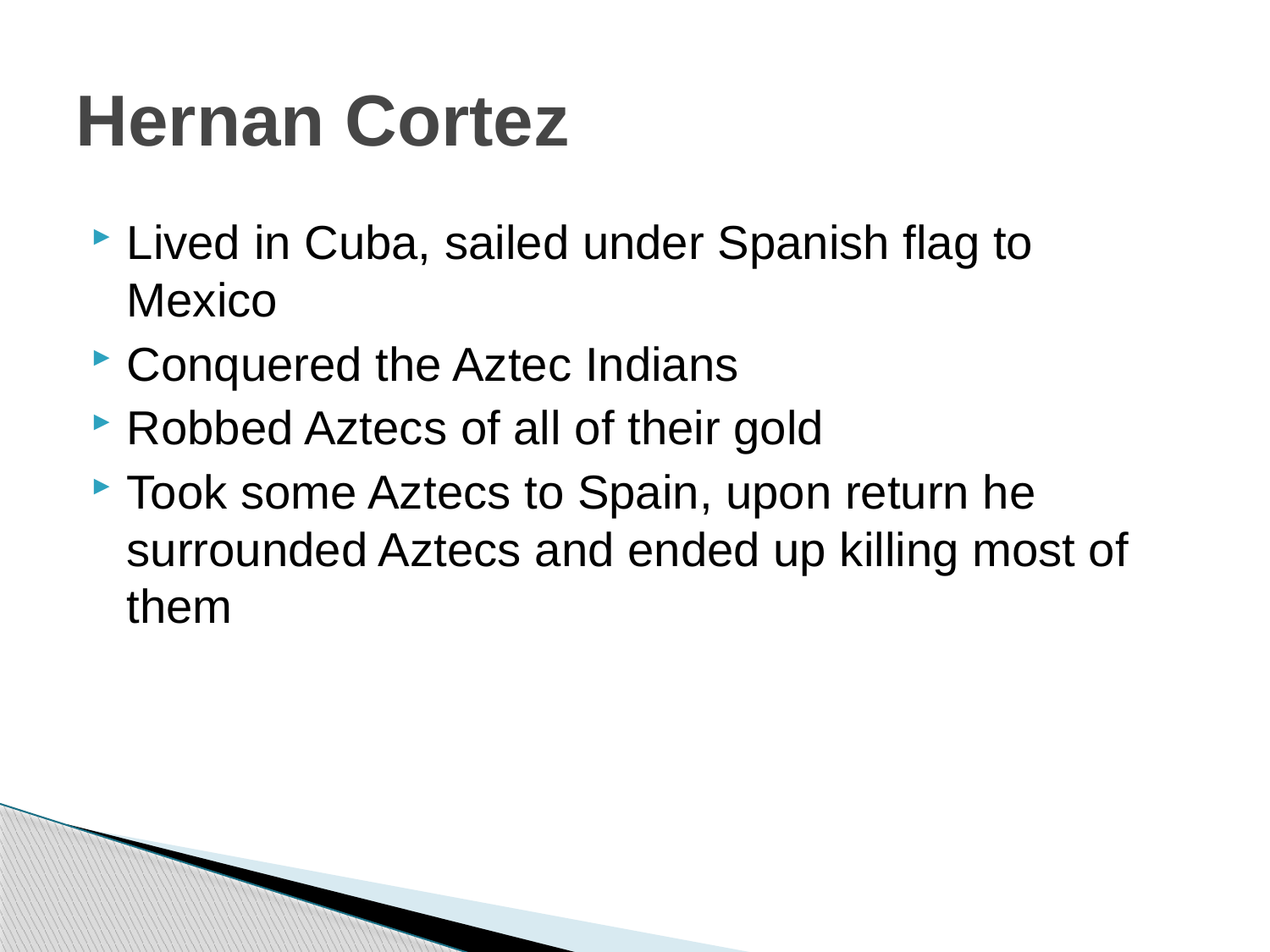

# Hernan Cortez
Lived in Cuba, sailed under Spanish flag to Mexico
Conquered the Aztec Indians
Robbed Aztecs of all of their gold
Took some Aztecs to Spain, upon return he surrounded Aztecs and ended up killing most of them